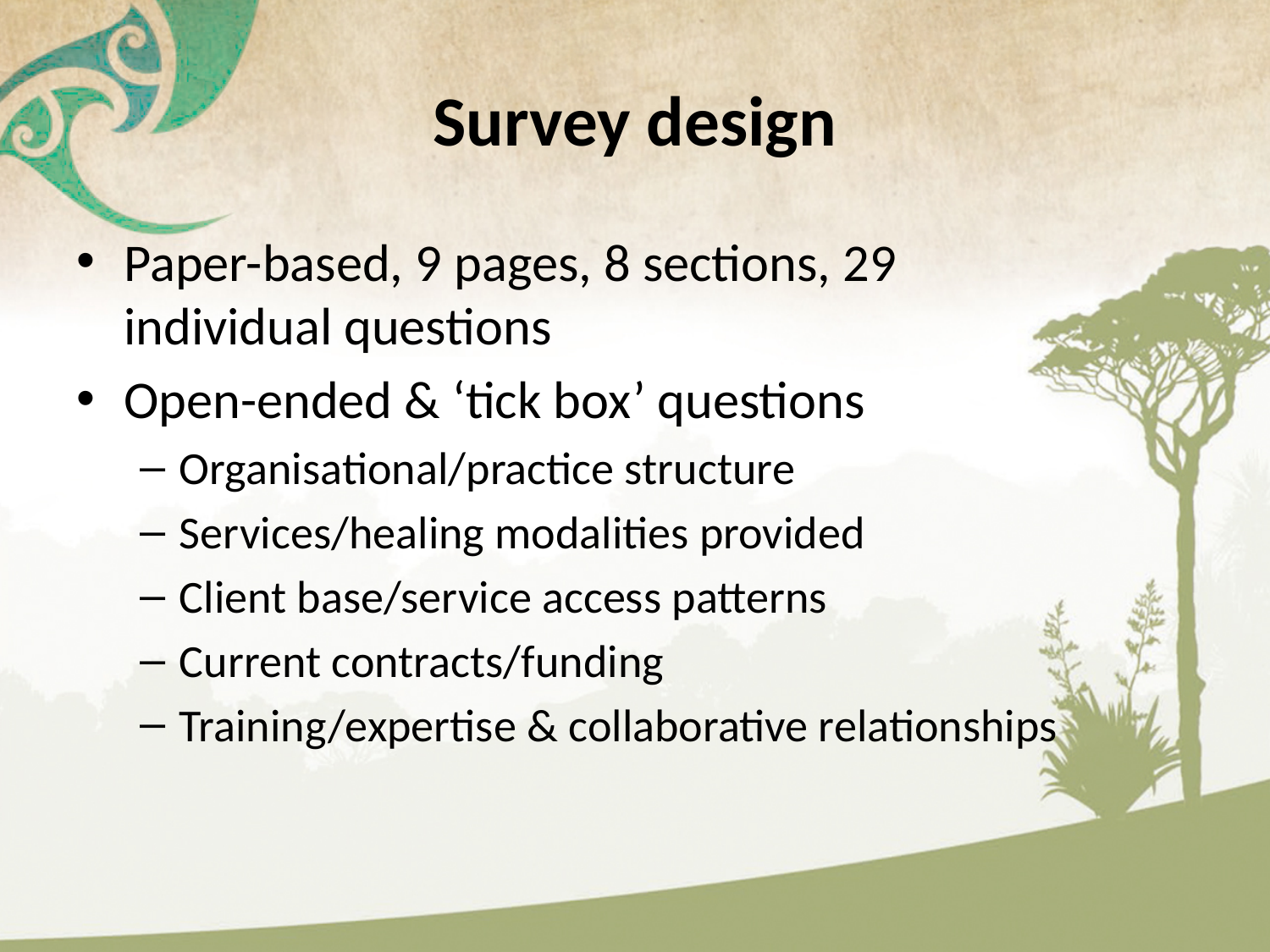

# Survey design
Paper-based, 9 pages, 8 sections, 29 individual questions
Open-ended & ‘tick box’ questions
Organisational/practice structure
Services/healing modalities provided
Client base/service access patterns
Current contracts/funding
Training/expertise & collaborative relationships